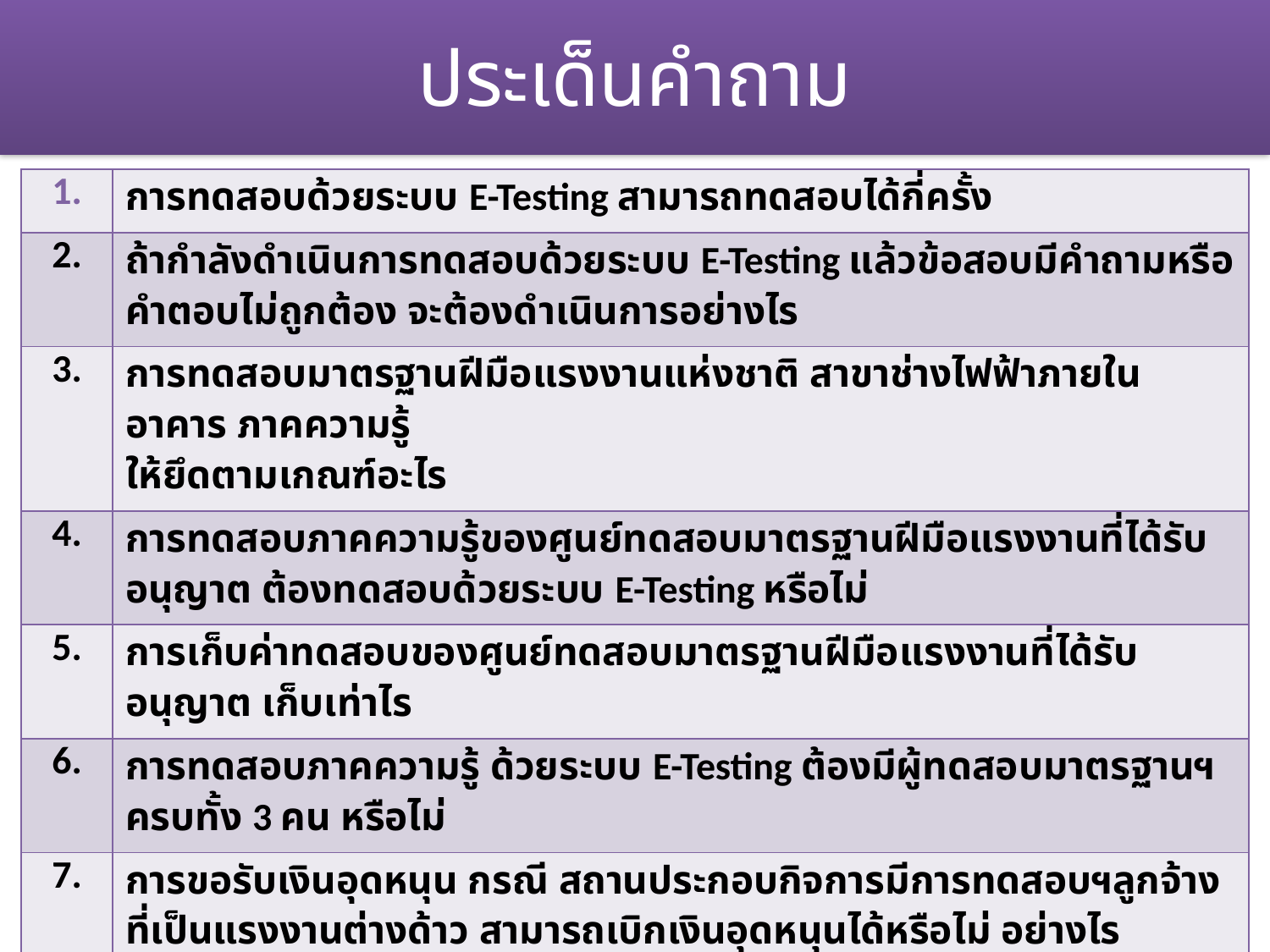

# ประเด็นคำถาม
| 1. | การทดสอบด้วยระบบ E-Testing สามารถทดสอบได้กี่ครั้ง |
| --- | --- |
| 2. | ถ้ากำลังดำเนินการทดสอบด้วยระบบ E-Testing แล้วข้อสอบมีคำถามหรือคำตอบไม่ถูกต้อง จะต้องดำเนินการอย่างไร |
| 3. | การทดสอบมาตรฐานฝีมือแรงงานแห่งชาติ สาขาช่างไฟฟ้าภายในอาคาร ภาคความรู้ ให้ยึดตามเกณฑ์อะไร |
| 4. | การทดสอบภาคความรู้ของศูนย์ทดสอบมาตรฐานฝีมือแรงงานที่ได้รับอนุญาต ต้องทดสอบด้วยระบบ E-Testing หรือไม่ |
| 5. | การเก็บค่าทดสอบของศูนย์ทดสอบมาตรฐานฝีมือแรงงานที่ได้รับอนุญาต เก็บเท่าไร |
| 6. | การทดสอบภาคความรู้ ด้วยระบบ E-Testing ต้องมีผู้ทดสอบมาตรฐานฯ ครบทั้ง 3 คน หรือไม่ |
| 7. | การขอรับเงินอุดหนุน กรณี สถานประกอบกิจการมีการทดสอบฯลูกจ้างที่เป็นแรงงานต่างด้าว สามารถเบิกเงินอุดหนุนได้หรือไม่ อย่างไร |
| 8. | การขออนุญาตเป็นศูนย์ทดสอบฯ จำเป็นจะต้องมีผู้ทดสอบที่มี รหัส มฝร. แล้วหรือไม่ |